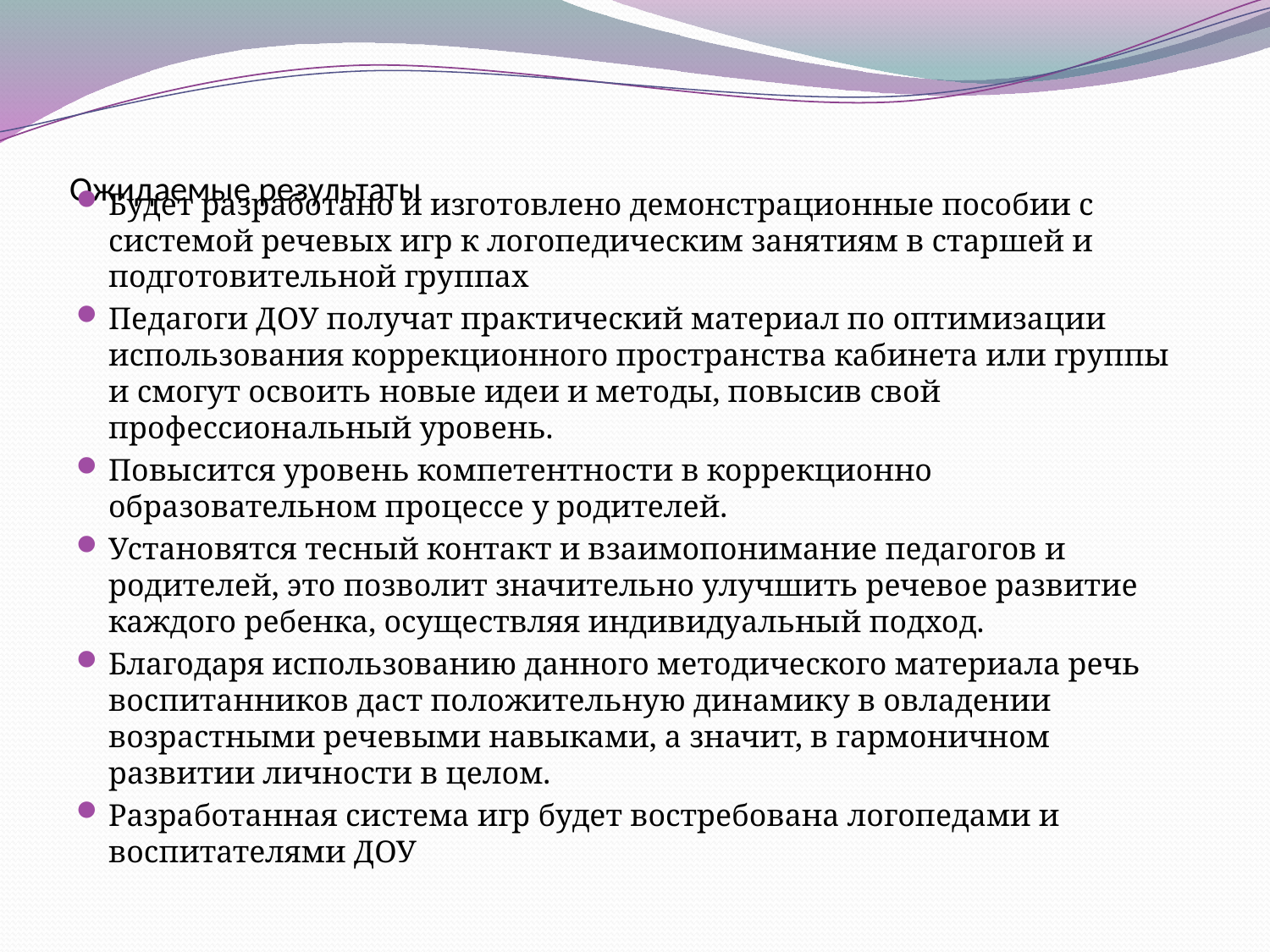

# Ожидаемые результаты
Будет разработано и изготовлено демонстрационные пособии с системой речевых игр к логопедическим занятиям в старшей и подготовительной группах
Педагоги ДОУ получат практический материал по оптимизации использования коррекционного пространства кабинета или группы и смогут освоить новые идеи и методы, повысив свой профессиональный уровень.
Повысится уровень компетентности в коррекционно­образовательном процессе у родителей.
Установятся тесный контакт и взаимопонимание педагогов и родителей, это позволит значительно улучшить речевое развитие каждого ребенка, осуществляя индивидуальный подход.
Благодаря использованию данного методического материала речь воспитанников даст положительную динамику в овладении возрастными речевыми навыками, а значит, в гармоничном развитии личности в целом.
Разработанная система игр будет востребована логопедами и воспитателями ДОУ